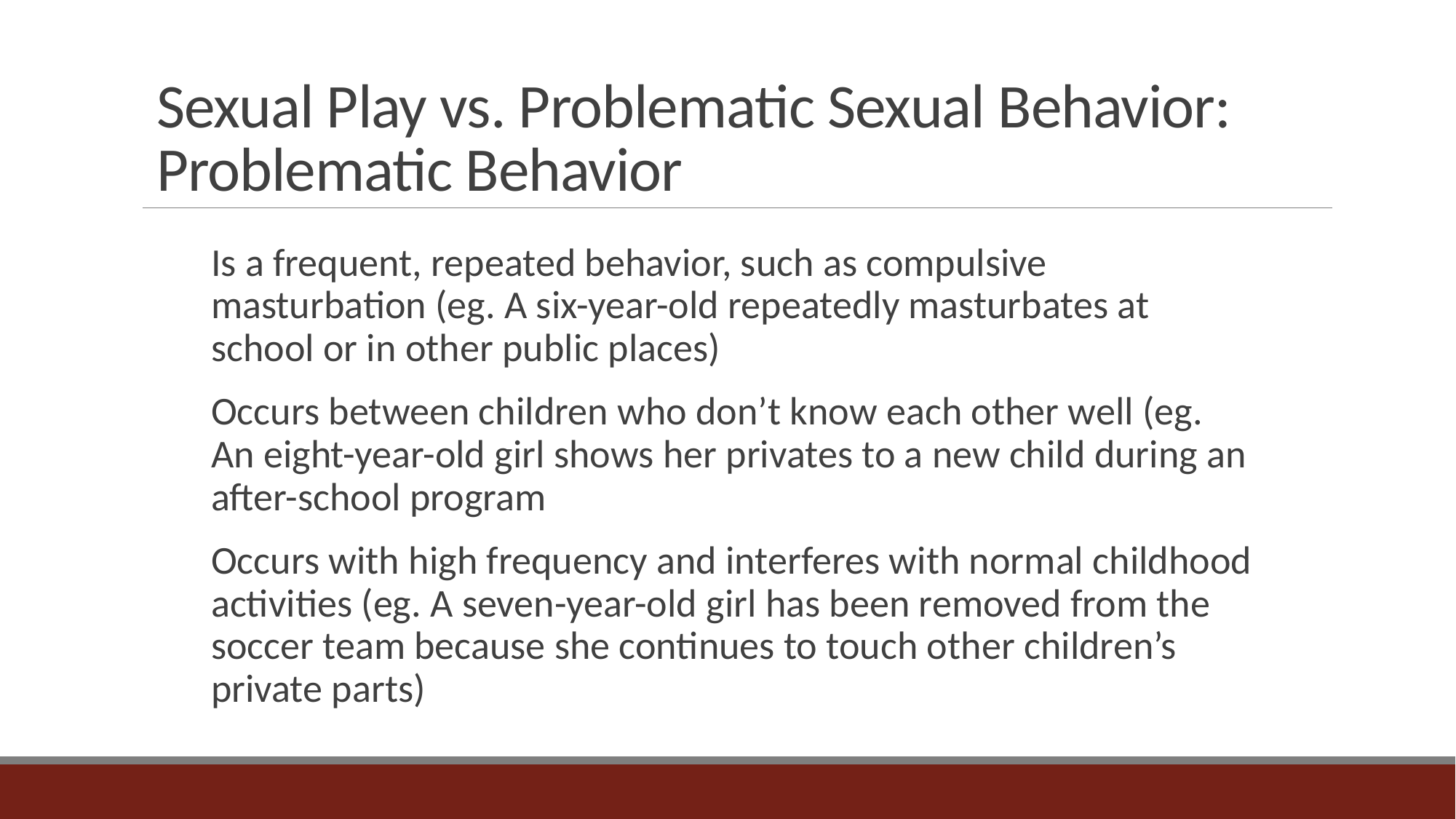

# Sexual Play vs. Problematic Sexual Behavior: Problematic Behavior
Is a frequent, repeated behavior, such as compulsive masturbation (eg. A six-year-old repeatedly masturbates at school or in other public places)
Occurs between children who don’t know each other well (eg. An eight-year-old girl shows her privates to a new child during an after-school program
Occurs with high frequency and interferes with normal childhood activities (eg. A seven-year-old girl has been removed from the soccer team because she continues to touch other children’s private parts)